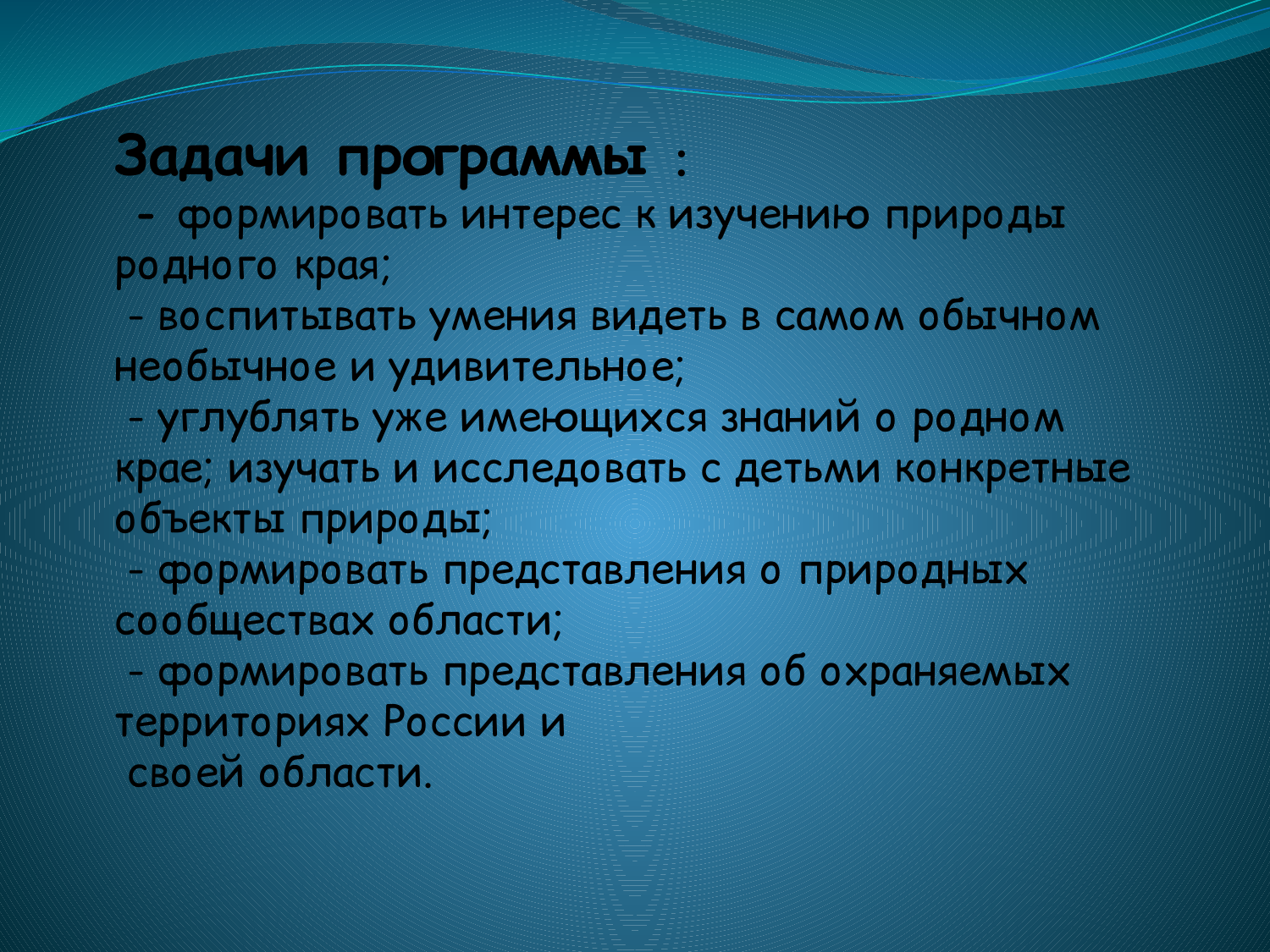

# Задачи программы : - формировать интерес к изучению природы родного края; - воспитывать умения видеть в самом обычном необычное и удивительное; - углублять уже имеющихся знаний о родном крае; изучать и исследовать с детьми конкретные объекты природы; - формировать представления о природных сообществах области; - формировать представления об охраняемых территориях России и своей области.